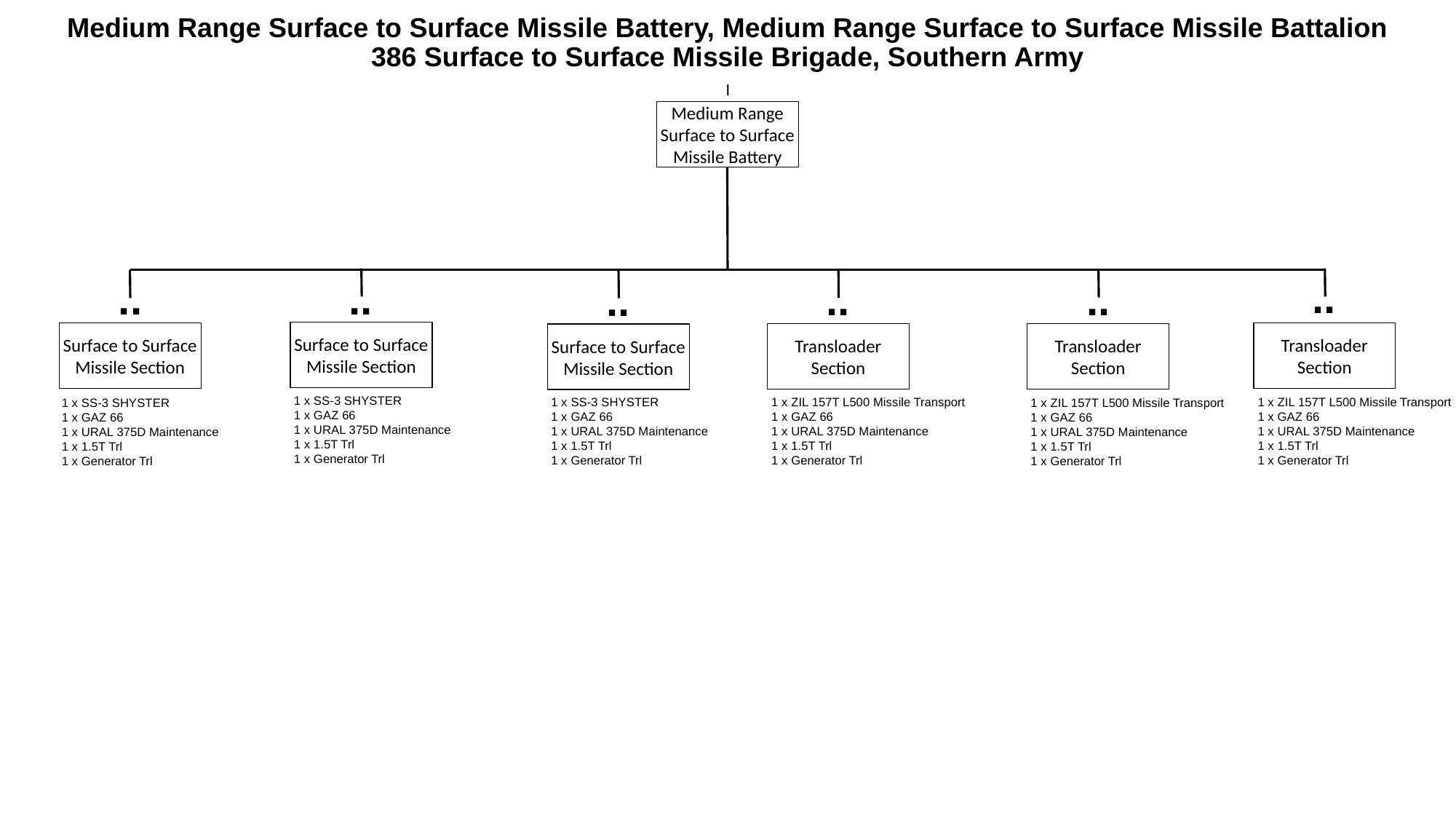

# Medium Range Surface to Surface Missile Battery, Medium Range Surface to Surface Missile Battalion 386 Surface to Surface Missile Brigade, Southern Army
I
Medium Range Surface to Surface Missile Battery
..
..
..
..
..
..
Surface to Surface Missile Section
Surface to Surface Missile Section
Transloader Section
Transloader Section
Transloader Section
Surface to Surface Missile Section
1 x SS-3 SHYSTER
1 x GAZ 66
1 x URAL 375D Maintenance
1 x 1.5T Trl
1 x Generator Trl
1 x ZIL 157T L500 Missile Transport
1 x GAZ 66
1 x URAL 375D Maintenance
1 x 1.5T Trl
1 x Generator Trl
1 x ZIL 157T L500 Missile Transport
1 x GAZ 66
1 x URAL 375D Maintenance
1 x 1.5T Trl
1 x Generator Trl
1 x SS-3 SHYSTER
1 x GAZ 66
1 x URAL 375D Maintenance
1 x 1.5T Trl
1 x Generator Trl
1 x SS-3 SHYSTER
1 x GAZ 66
1 x URAL 375D Maintenance
1 x 1.5T Trl
1 x Generator Trl
1 x ZIL 157T L500 Missile Transport
1 x GAZ 66
1 x URAL 375D Maintenance
1 x 1.5T Trl
1 x Generator Trl